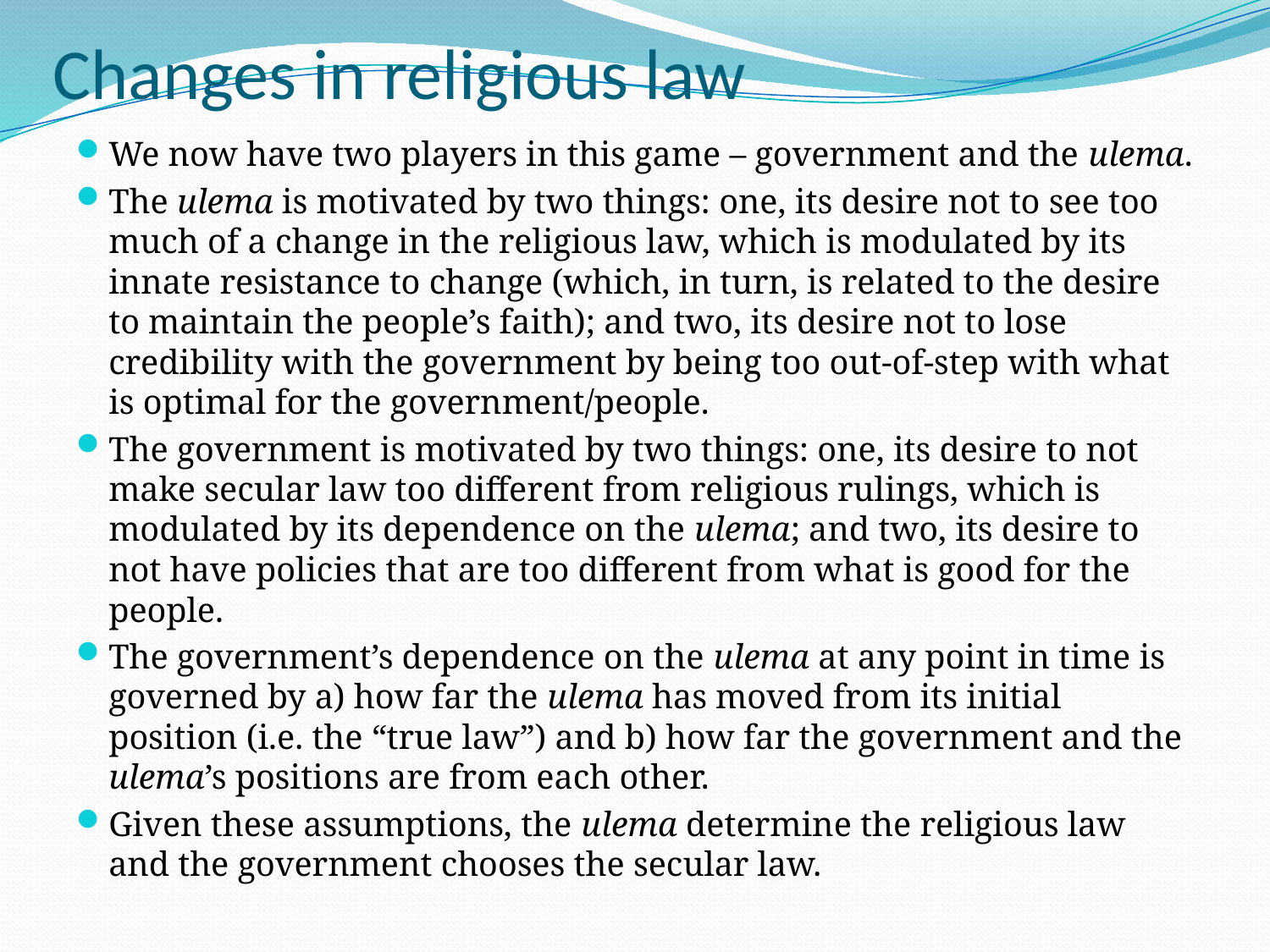

# Changes in religious law
We now have two players in this game – government and the ulema.
The ulema is motivated by two things: one, its desire not to see too much of a change in the religious law, which is modulated by its innate resistance to change (which, in turn, is related to the desire to maintain the people’s faith); and two, its desire not to lose credibility with the government by being too out-of-step with what is optimal for the government/people.
The government is motivated by two things: one, its desire to not make secular law too different from religious rulings, which is modulated by its dependence on the ulema; and two, its desire to not have policies that are too different from what is good for the people.
The government’s dependence on the ulema at any point in time is governed by a) how far the ulema has moved from its initial position (i.e. the “true law”) and b) how far the government and the ulema’s positions are from each other.
Given these assumptions, the ulema determine the religious law and the government chooses the secular law.